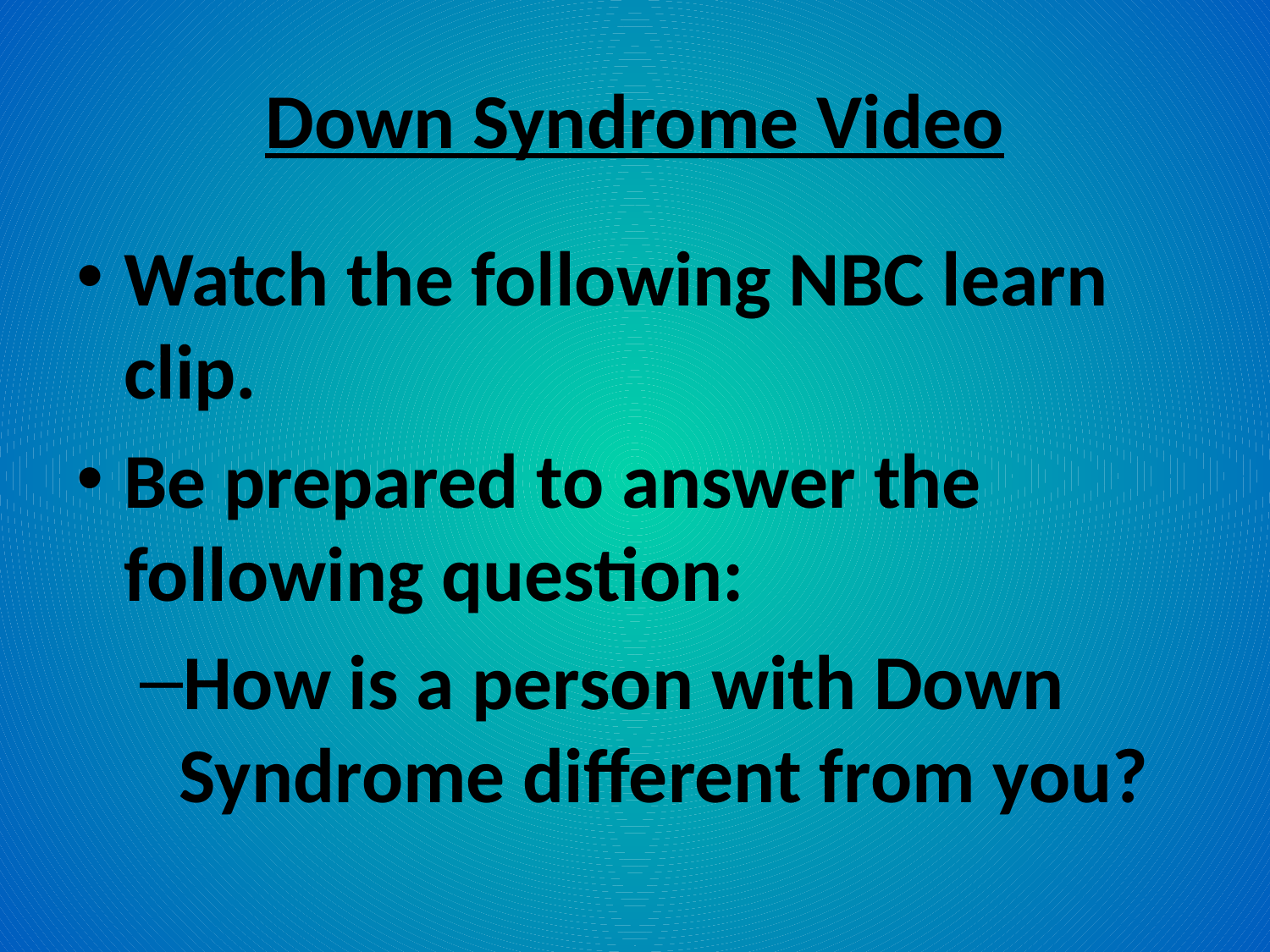

# Down Syndrome Video
Watch the following NBC learn clip.
Be prepared to answer the following question:
How is a person with Down Syndrome different from you?